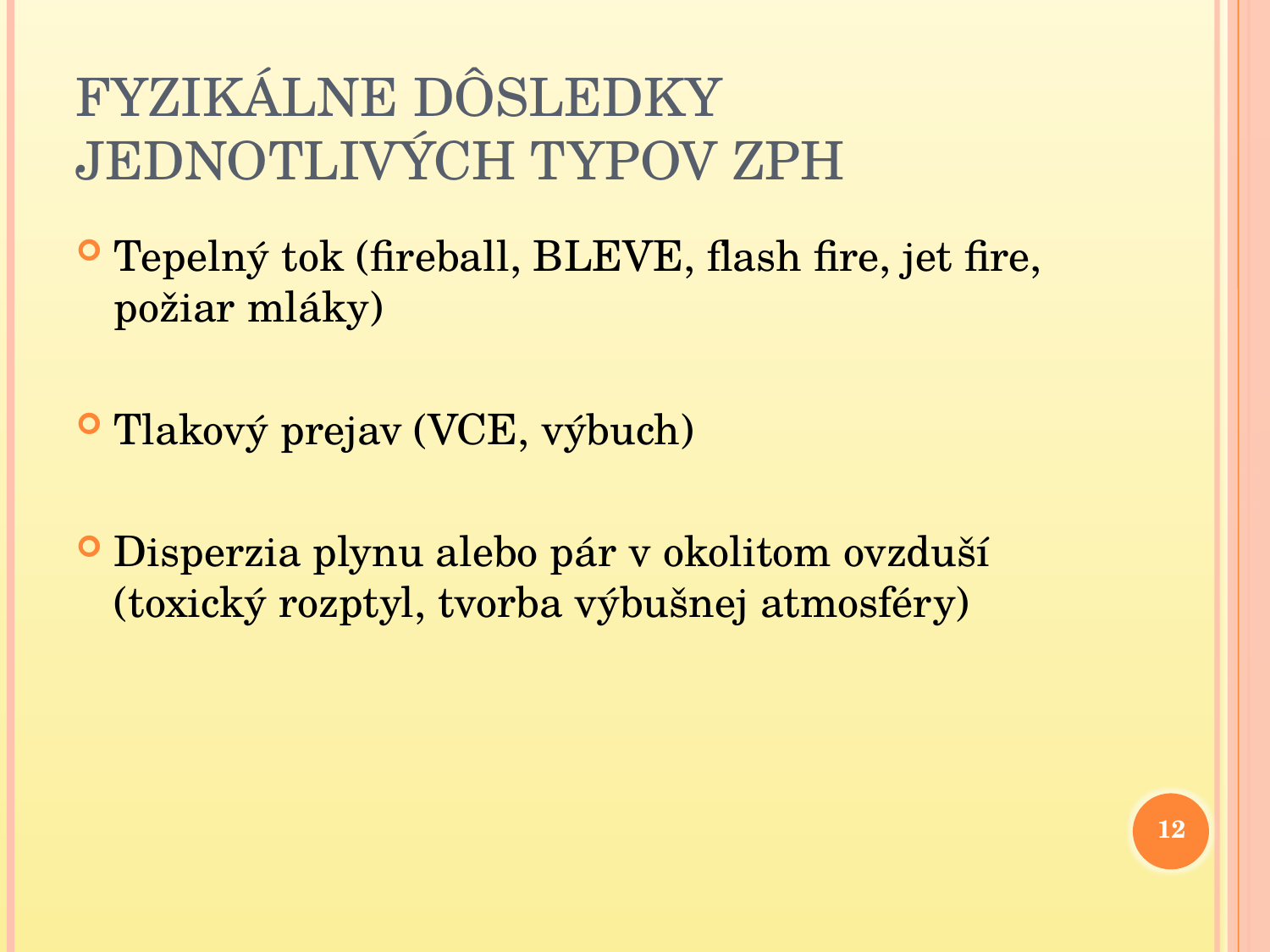

# Fyzikálne dôsledky jednotlivých typov ZPH
Tepelný tok (fireball, BLEVE, flash fire, jet fire, požiar mláky)

Tlakový prejav (VCE, výbuch)

Disperzia plynu alebo pár v okolitom ovzduší (toxický rozptyl, tvorba výbušnej atmosféry)

12